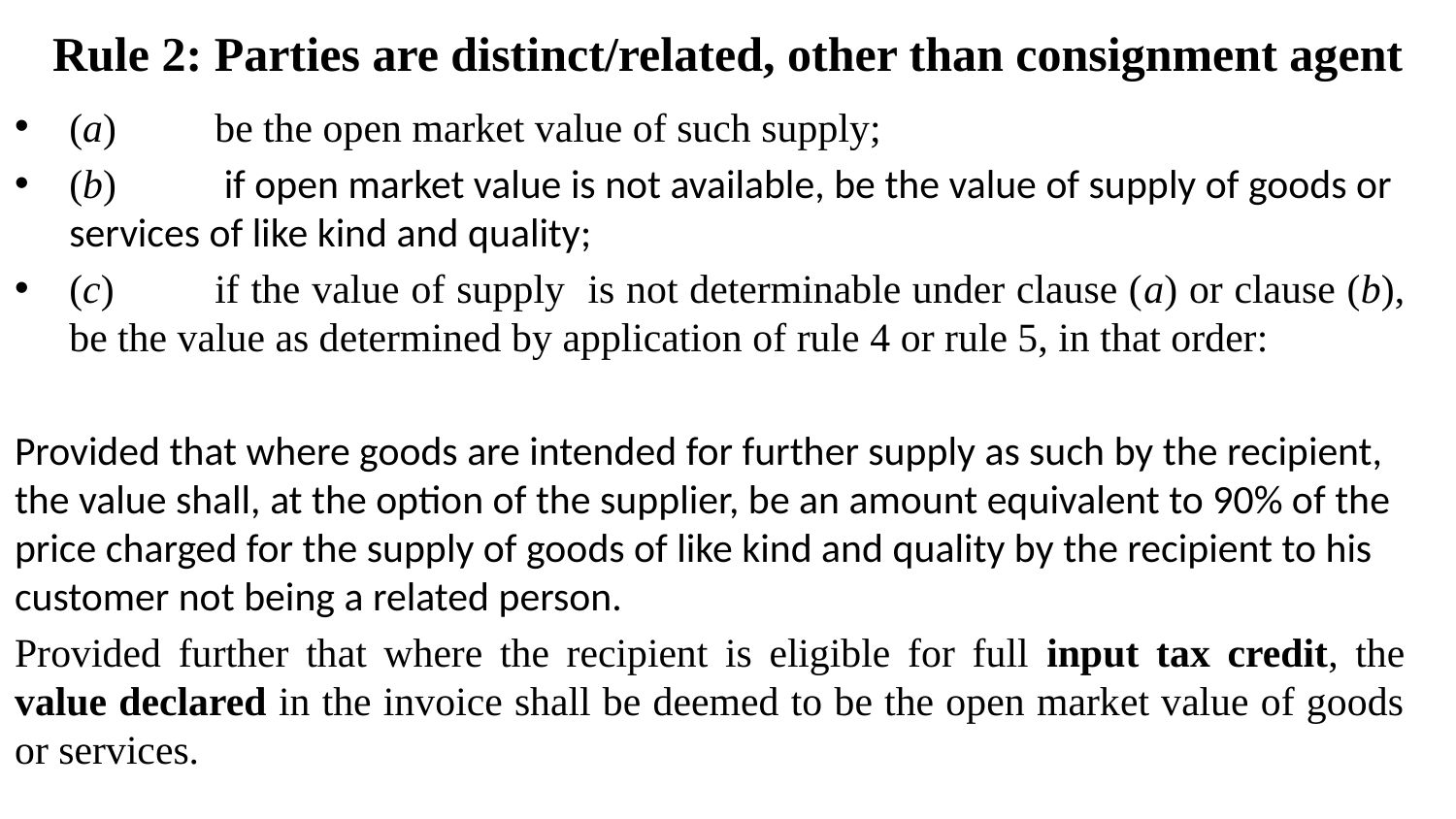

# Rule 2: Parties are distinct/related, other than consignment agent
(a)	be the open market value of such supply;
(b)	 if open market value is not available, be the value of supply of goods or services of like kind and quality;
(c)	if the value of supply  is not determinable under clause (a) or clause (b), be the value as determined by application of rule 4 or rule 5, in that order:

Provided that where goods are intended for further supply as such by the recipient, the value shall, at the option of the supplier, be an amount equivalent to 90% of the price charged for the supply of goods of like kind and quality by the recipient to his customer not being a related person.
Provided further that where the recipient is eligible for full input tax credit, the value declared in the invoice shall be deemed to be the open market value of goods or services.